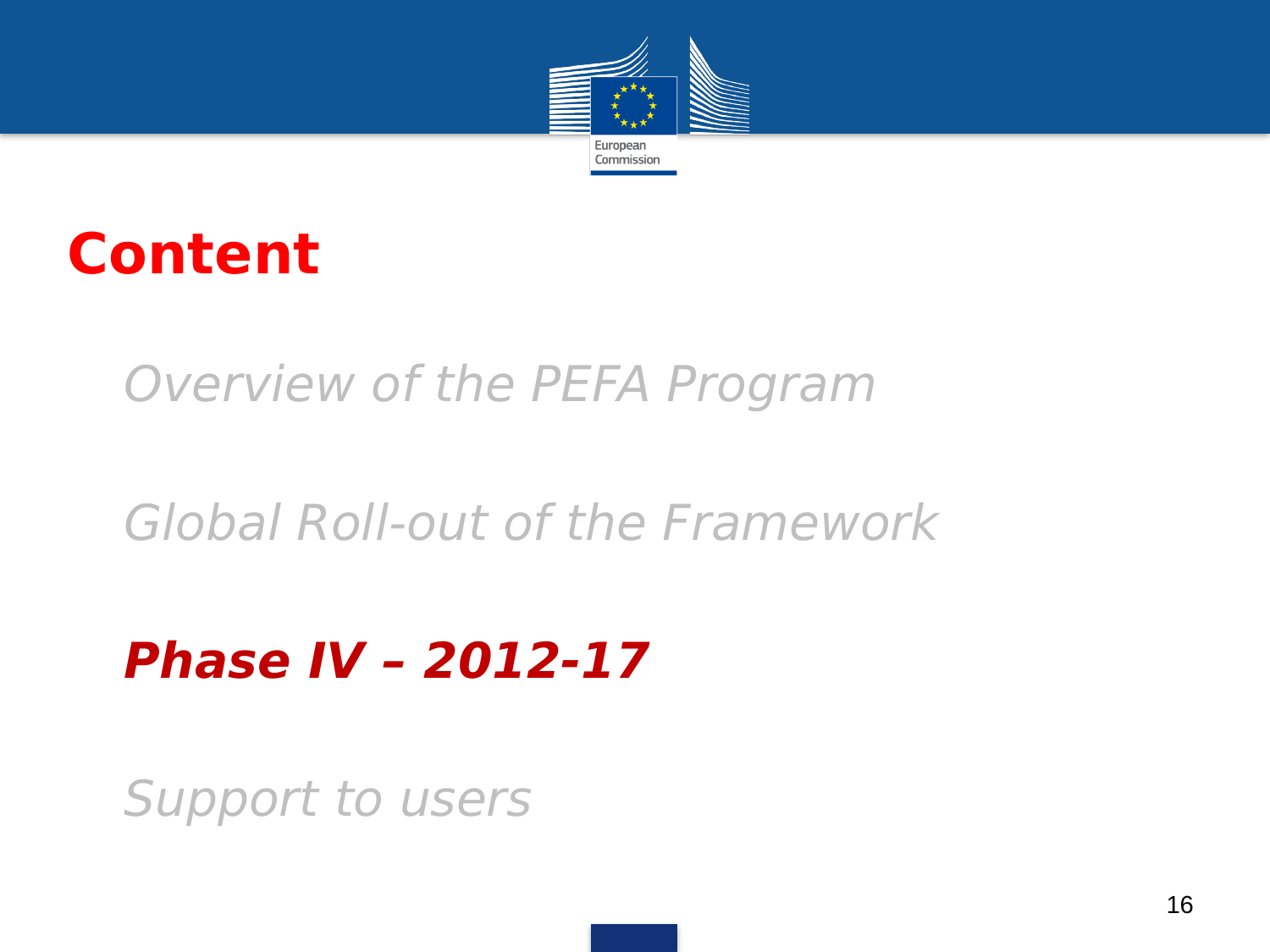

# Content
Overview of the PEFA Program

Global Roll-out of the Framework

Phase IV – 2012-17

Support to users

16